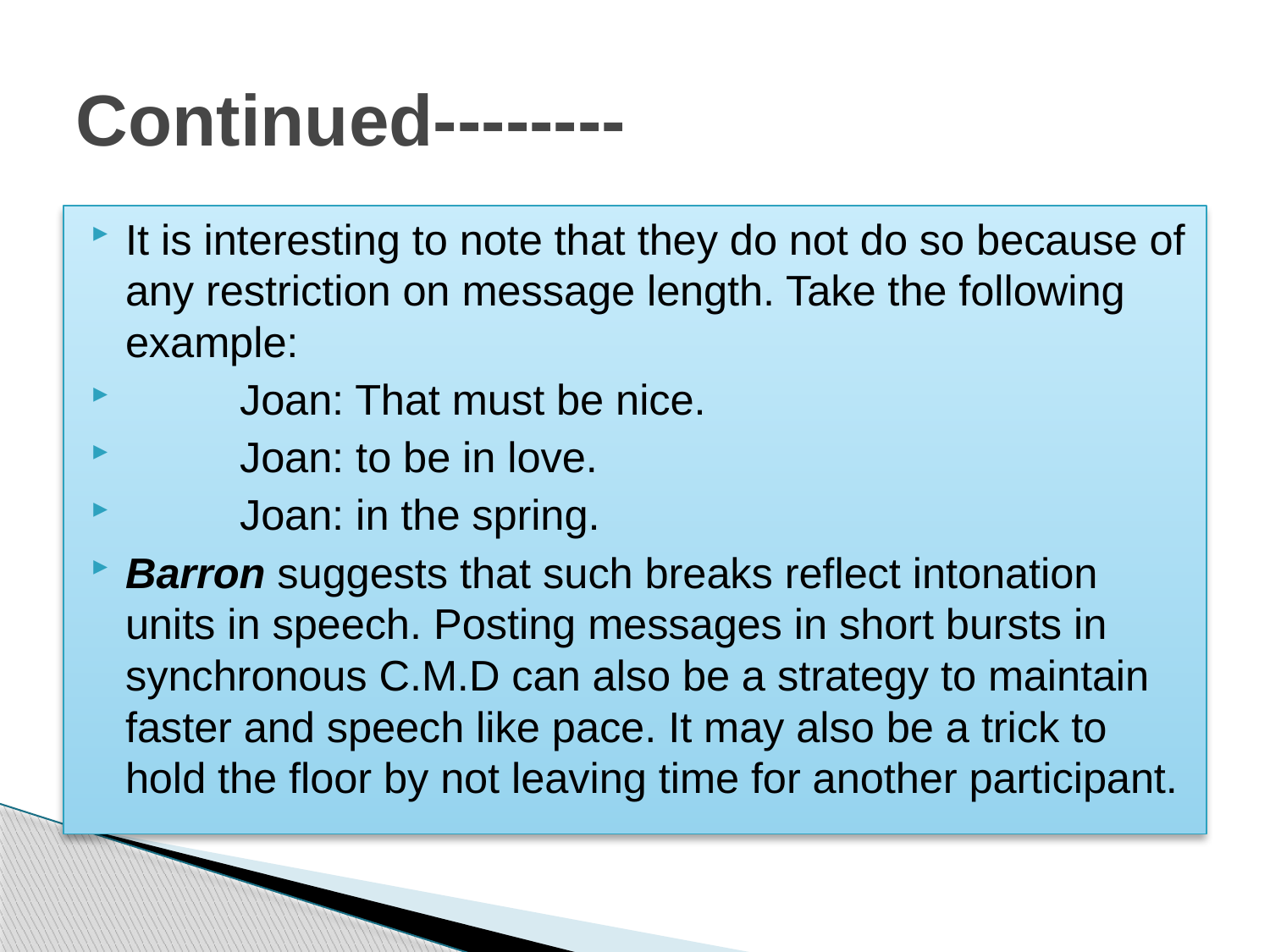

# Continued--------
It is interesting to note that they do not do so because of any restriction on message length. Take the following example:
				Joan: That must be nice.
				Joan: to be in love.
				Joan: in the spring.
Barron suggests that such breaks reflect intonation units in speech. Posting messages in short bursts in synchronous C.M.D can also be a strategy to maintain faster and speech like pace. It may also be a trick to hold the floor by not leaving time for another participant.